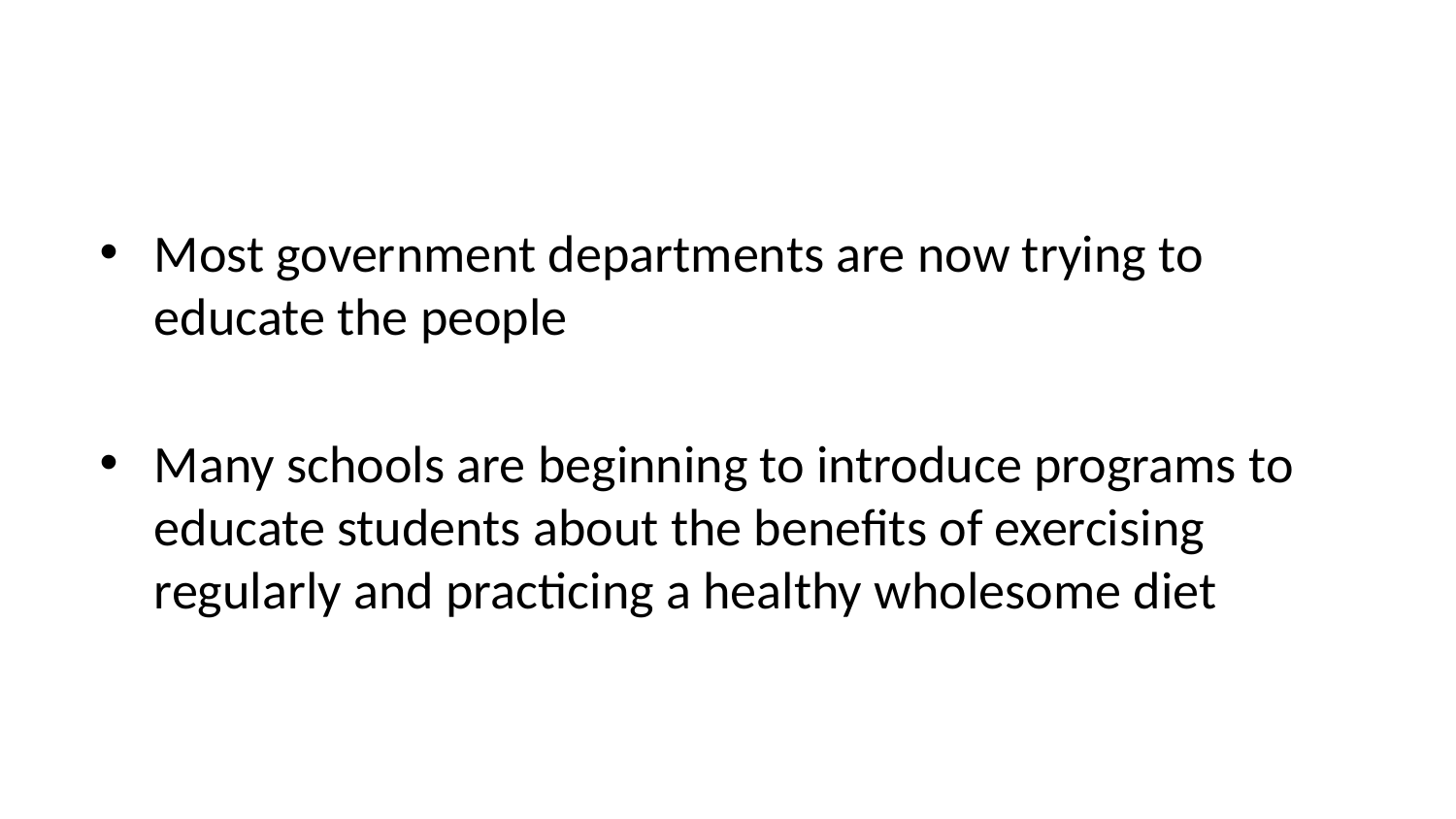

Most government departments are now trying to educate the people

Many schools are beginning to introduce programs to educate students about the benefits of exercising regularly and practicing a healthy wholesome diet